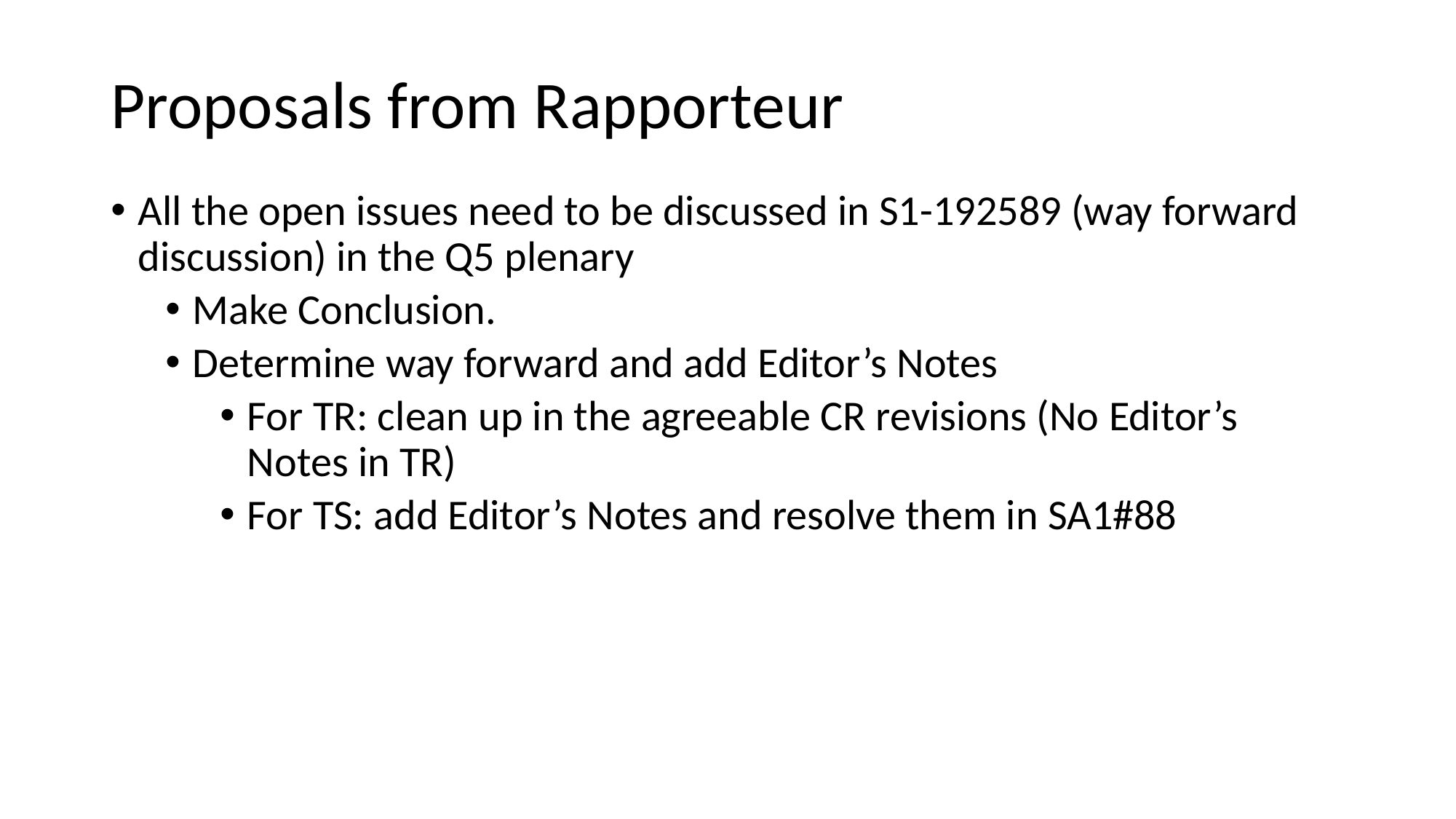

# Proposals from Rapporteur
All the open issues need to be discussed in S1-192589 (way forward discussion) in the Q5 plenary
Make Conclusion.
Determine way forward and add Editor’s Notes
For TR: clean up in the agreeable CR revisions (No Editor’s Notes in TR)
For TS: add Editor’s Notes and resolve them in SA1#88